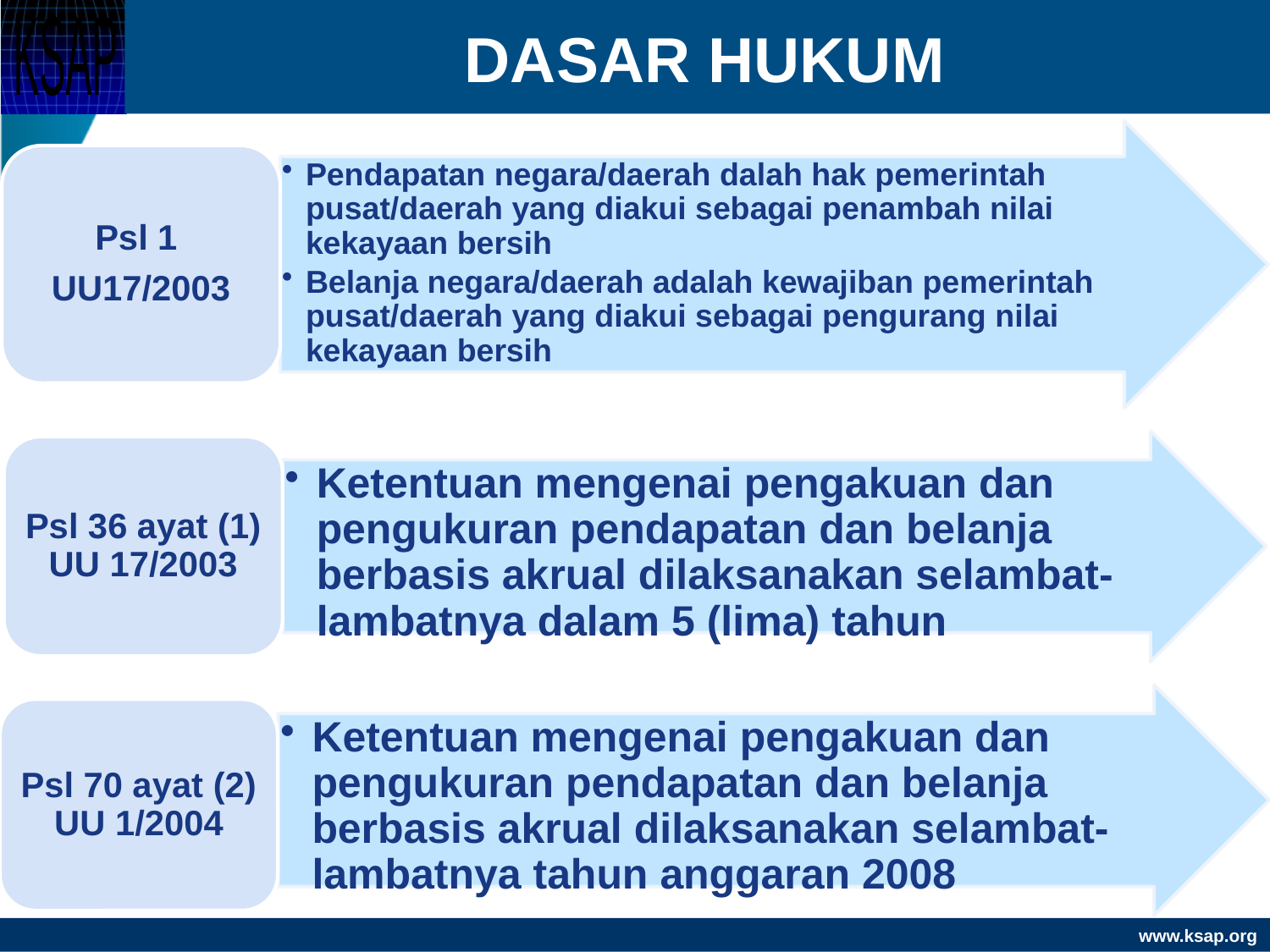

# DASAR HUKUM
Pendapatan negara/daerah dalah hak pemerintah pusat/daerah yang diakui sebagai penambah nilai kekayaan bersih
Belanja negara/daerah adalah kewajiban pemerintah pusat/daerah yang diakui sebagai pengurang nilai kekayaan bersih
Psl 1
UU17/2003
Ketentuan mengenai pengakuan dan pengukuran pendapatan dan belanja berbasis akrual dilaksanakan selambat-lambatnya dalam 5 (lima) tahun
Psl 36 ayat (1) UU 17/2003
Ketentuan mengenai pengakuan dan pengukuran pendapatan dan belanja berbasis akrual dilaksanakan selambat-lambatnya tahun anggaran 2008
Psl 70 ayat (2) UU 1/2004